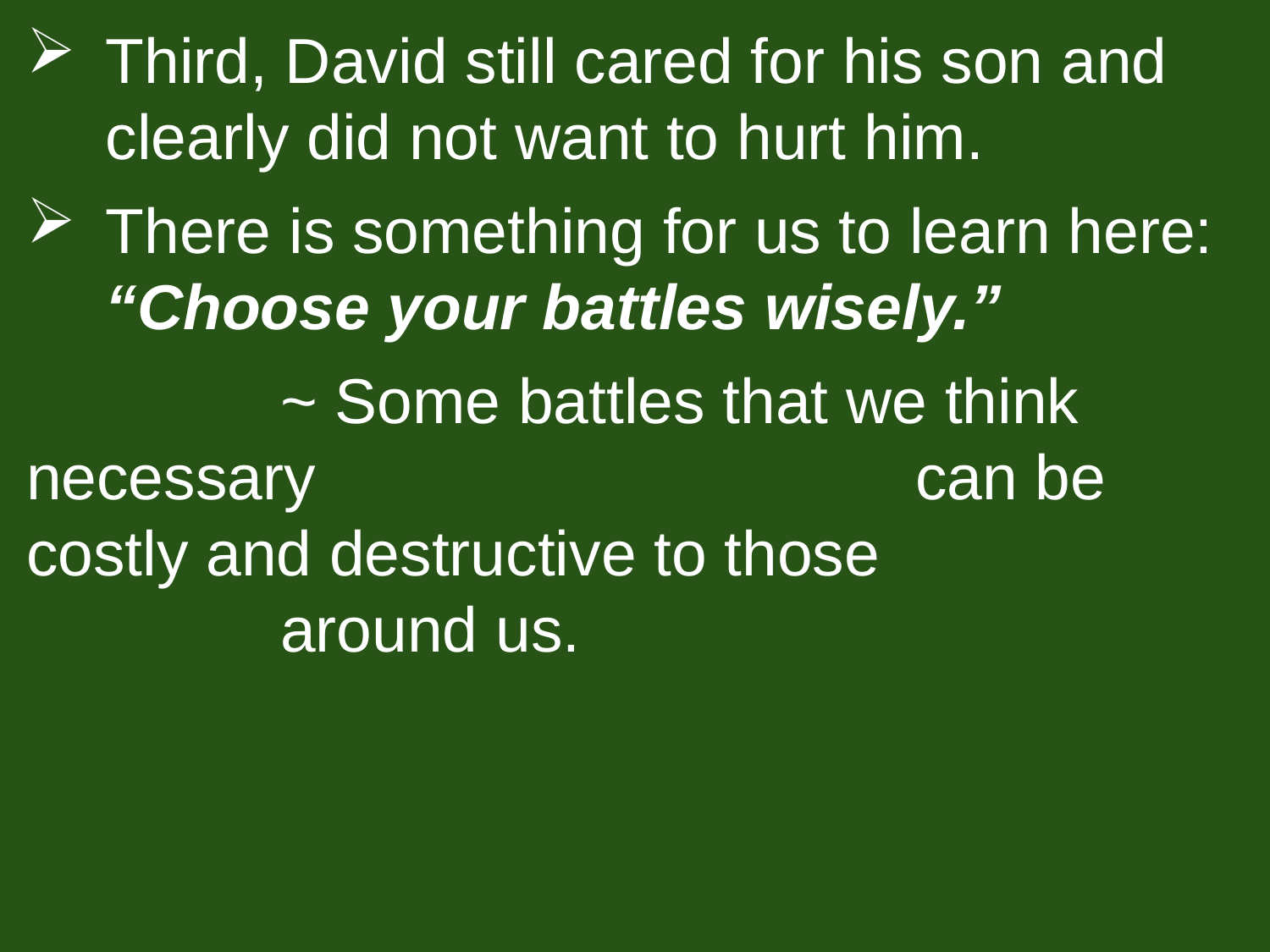

Third, David still cared for his son and clearly did not want to hurt him.
There is something for us to learn here: “Choose your battles wisely.”
		~ Some battles that we think necessary 					can be costly and destructive to those 					around us.